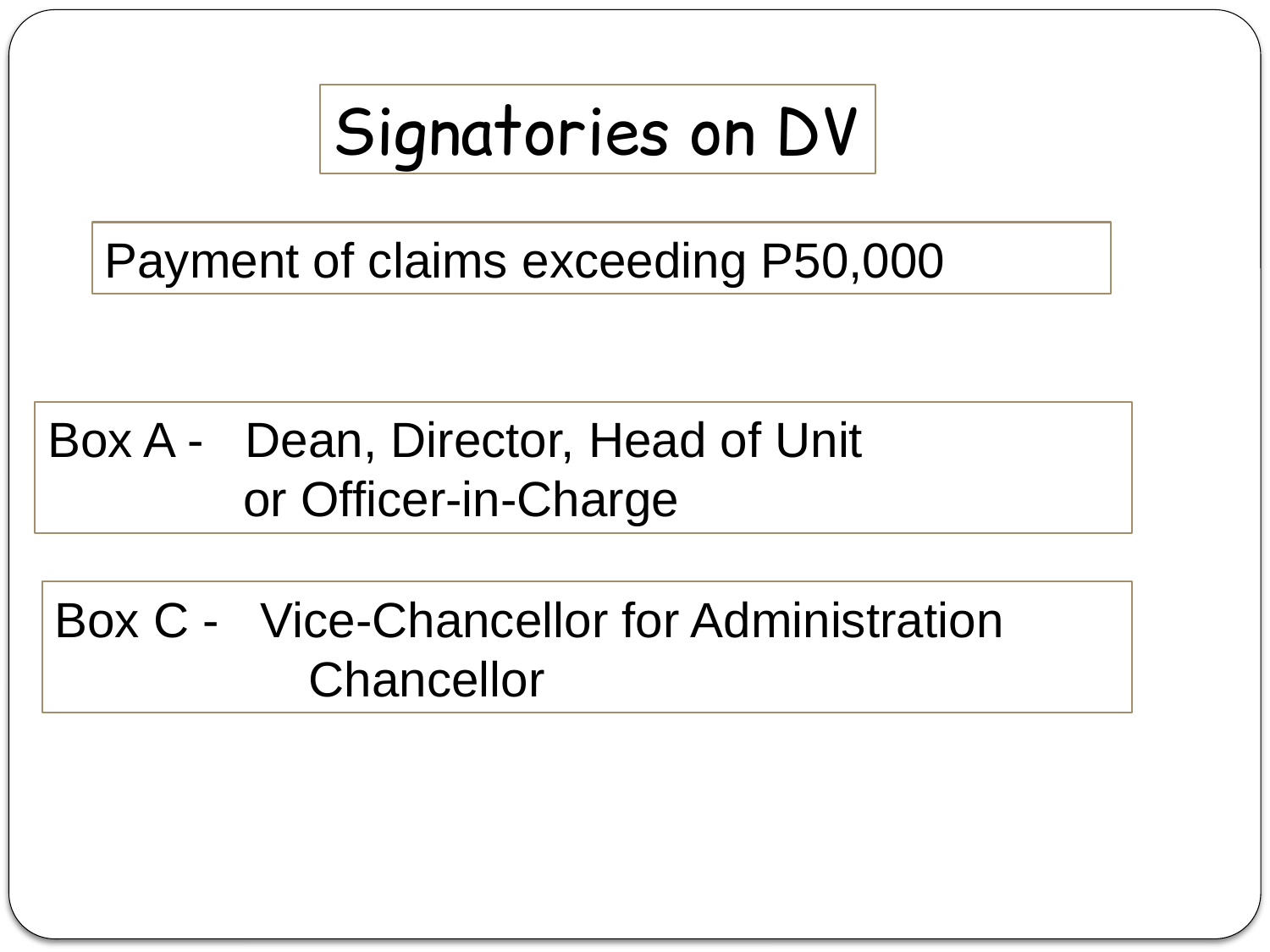

Signatories on DV
Payment of claims exceeding P50,000
Box A -   Dean, Director, Head of Unit
	     or Officer-in-Charge
Box C -   Vice-Chancellor for Administration
		Chancellor